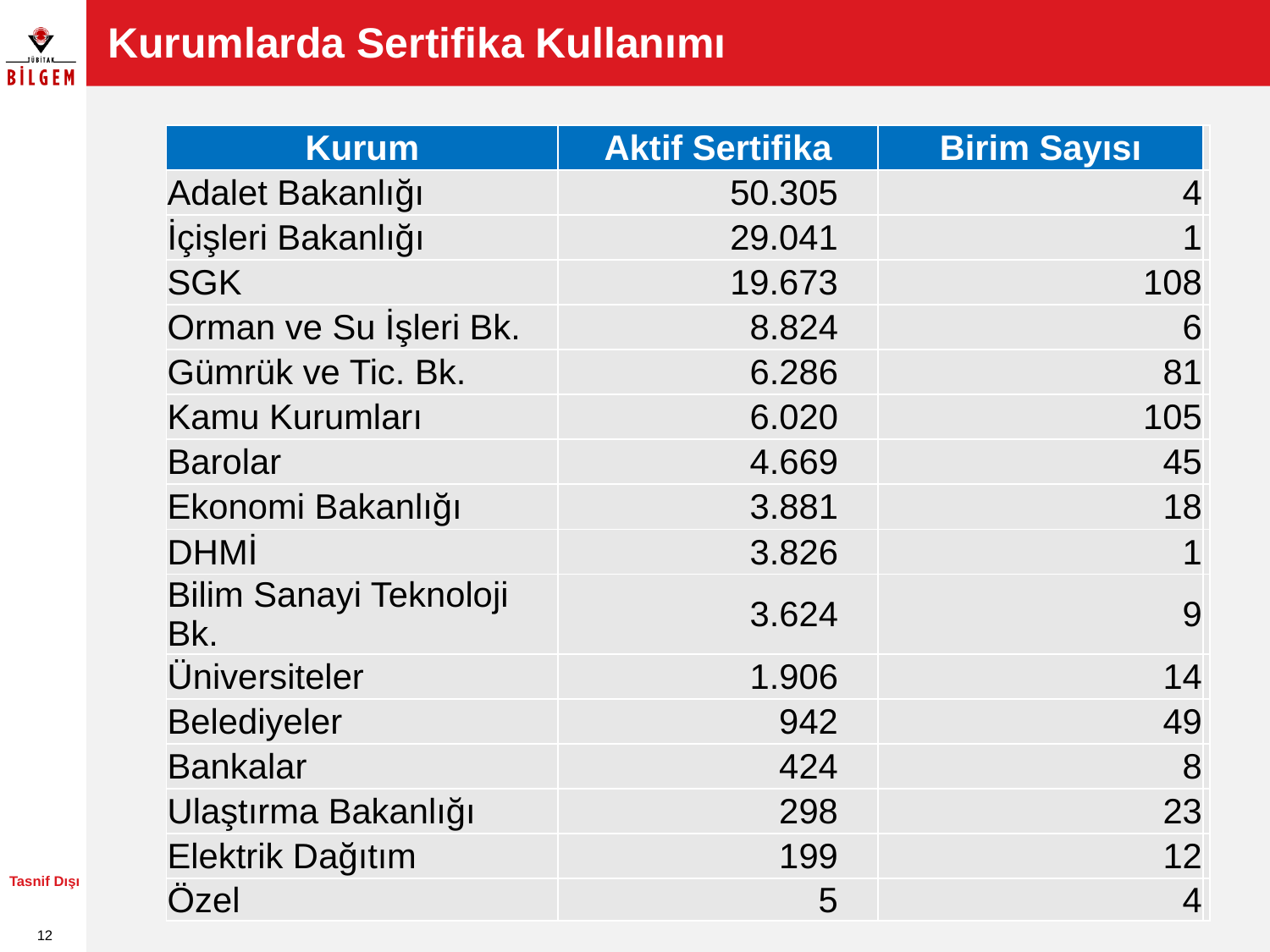

# Kurumlarda Sertifika Kullanımı
| Kurum | Aktif Sertifika | Birim Sayısı |  |
| --- | --- | --- | --- |
| Adalet Bakanlığı | 50.305 | 4 |  |
| İçişleri Bakanlığı | 29.041 | 1 |  |
| SGK | 19.673 | 108 |  |
| Orman ve Su İşleri Bk. | 8.824 | 6 |  |
| Gümrük ve Tic. Bk. | 6.286 | 81 |  |
| Kamu Kurumları | 6.020 | 105 |  |
| Barolar | 4.669 | 45 |  |
| Ekonomi Bakanlığı | 3.881 | 18 |  |
| DHMİ | 3.826 | 1 |  |
| Bilim Sanayi Teknoloji Bk. | 3.624 | 9 |  |
| Üniversiteler | 1.906 | 14 |  |
| Belediyeler | 942 | 49 |  |
| Bankalar | 424 | 8 |  |
| Ulaştırma Bakanlığı | 298 | 23 |  |
| Elektrik Dağıtım | 199 | 12 |  |
| Özel | 5 | 4 |  |
Tasnif Dışı
12